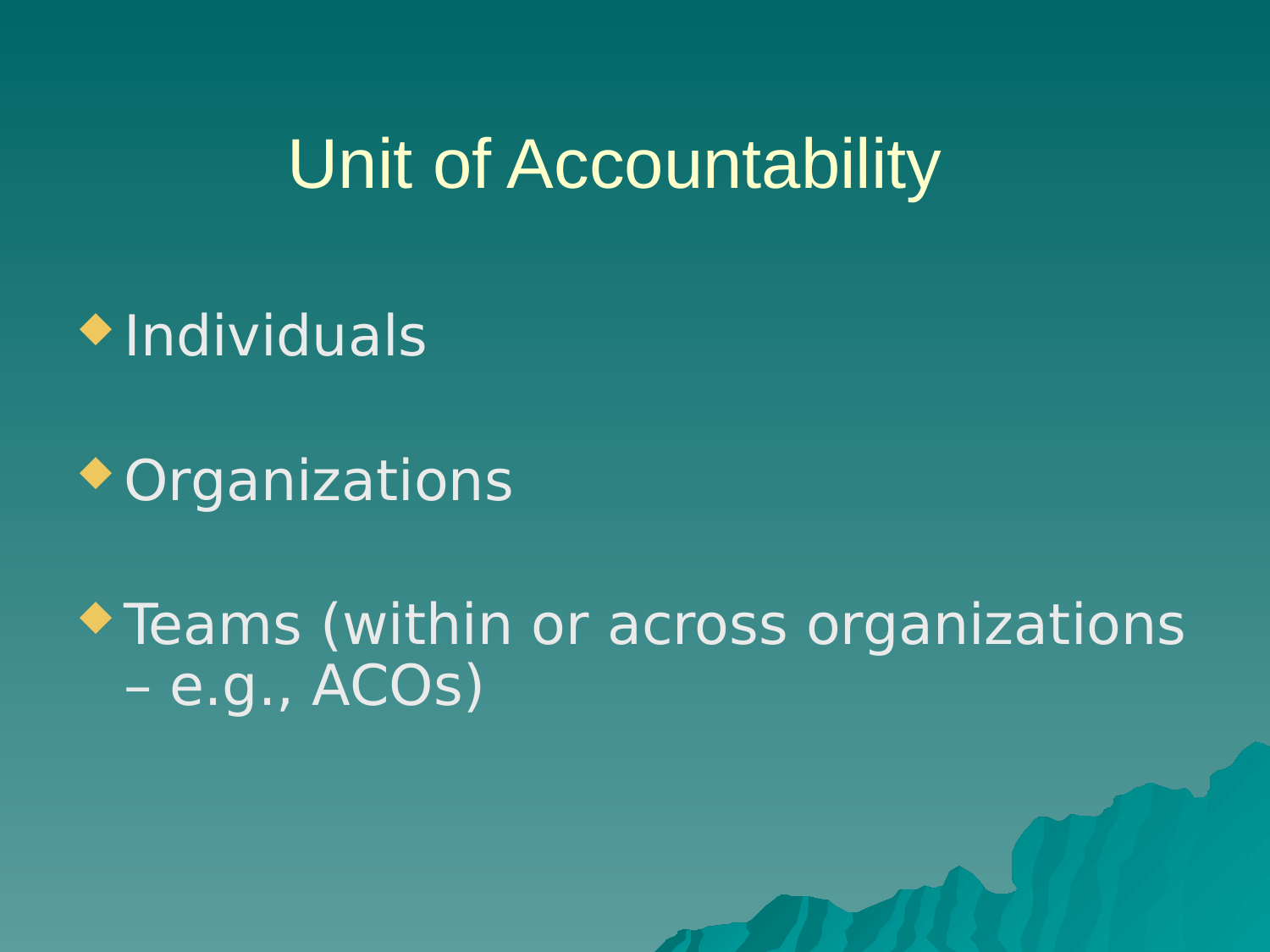

Unit of Accountability

Individuals

Organizations

Teams (within or across organizations – e.g., ACOs)